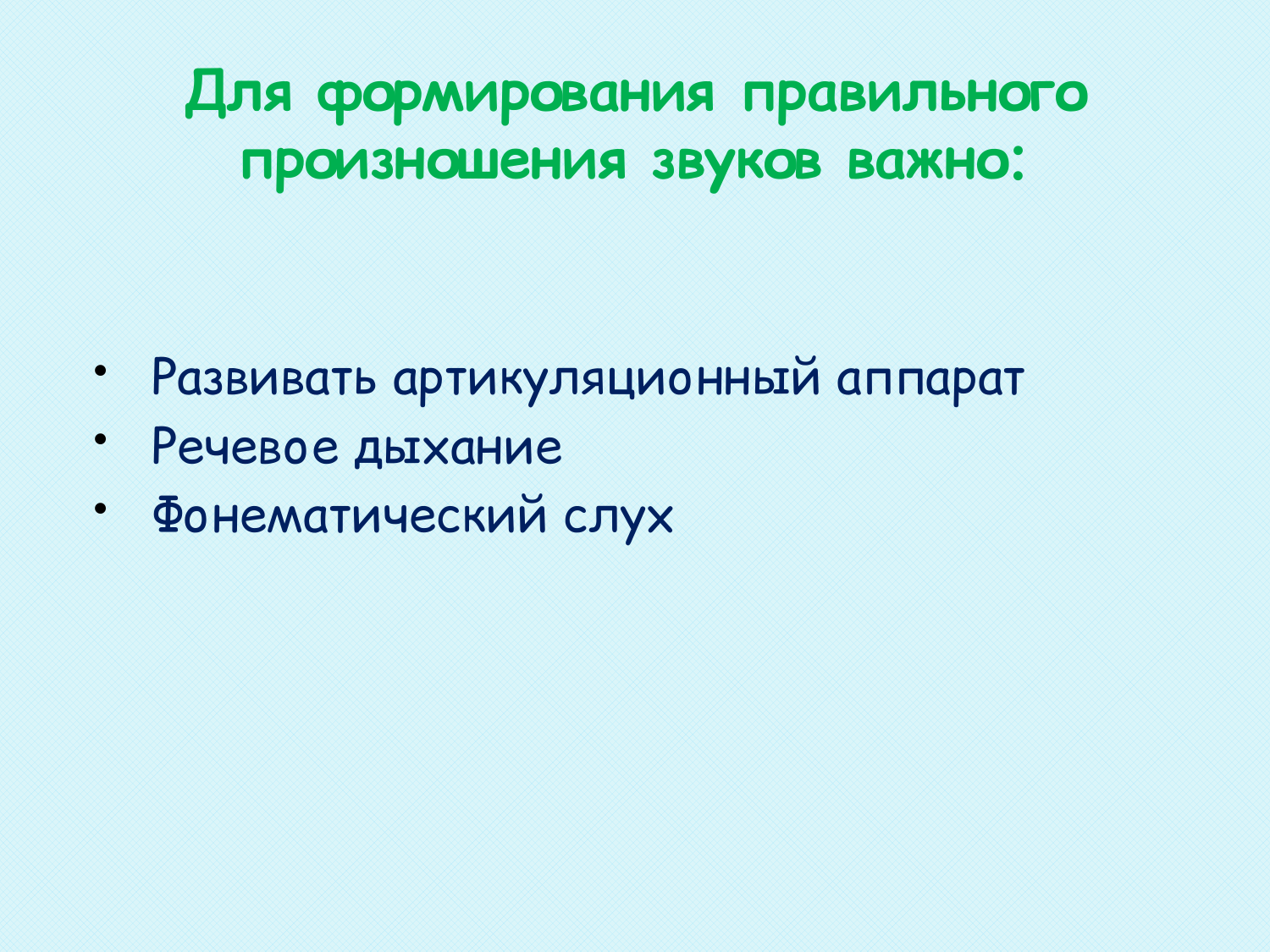

# Для формирования правильного произношения звуков важно:
Развивать артикуляционный аппарат
Речевое дыхание
Фонематический слух